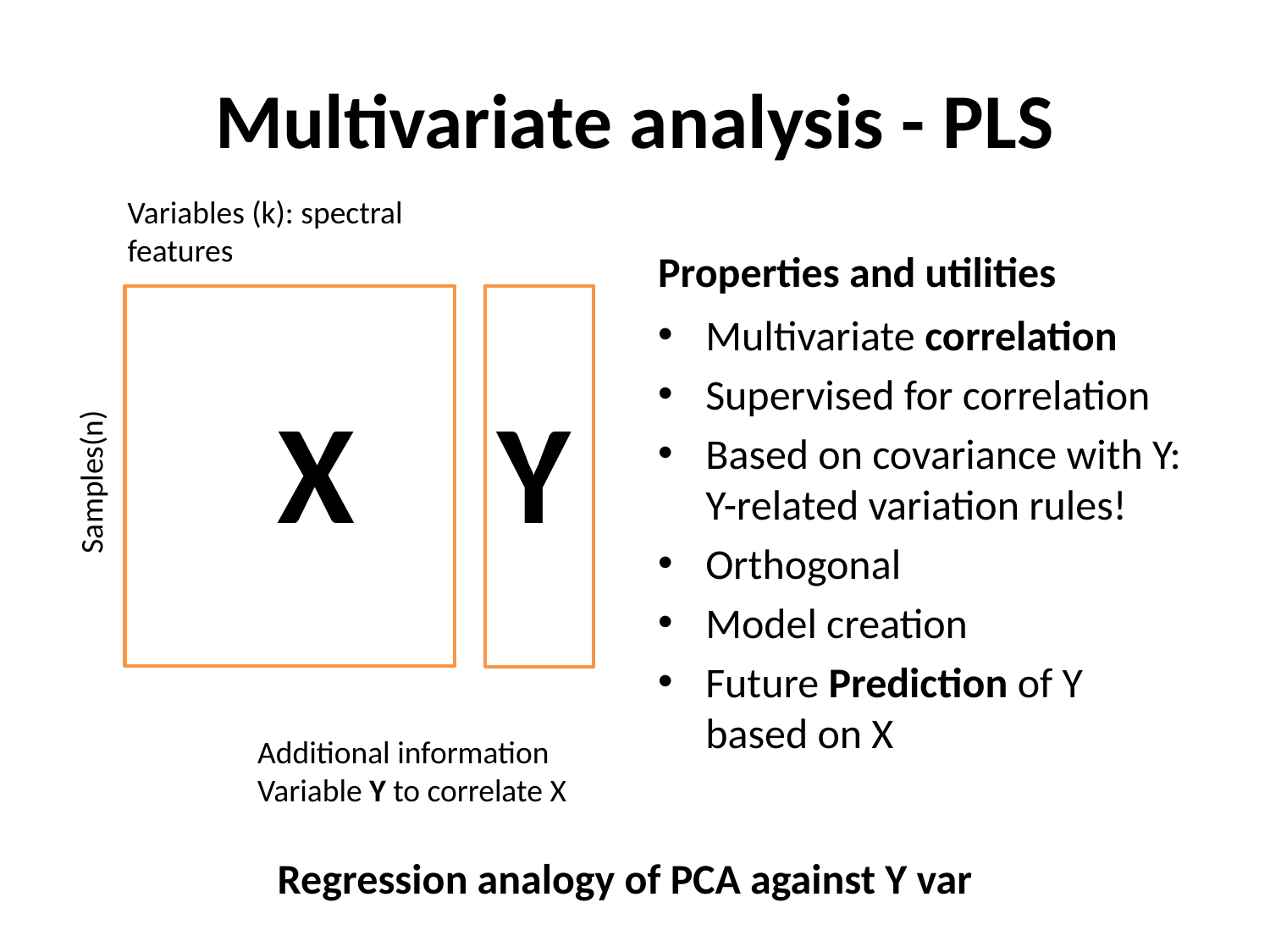

# Multivariate analysis - PLS
Variables (k): spectral features
Properties and utilities

Multivariate correlation
Supervised for correlation
Based on covariance with Y: Y-related variation rules!
Orthogonal
Model creation
Future Prediction of Y based on X

X
Y
Samples(n)
Additional information Variable Y to correlate X
Regression analogy of PCA against Y var